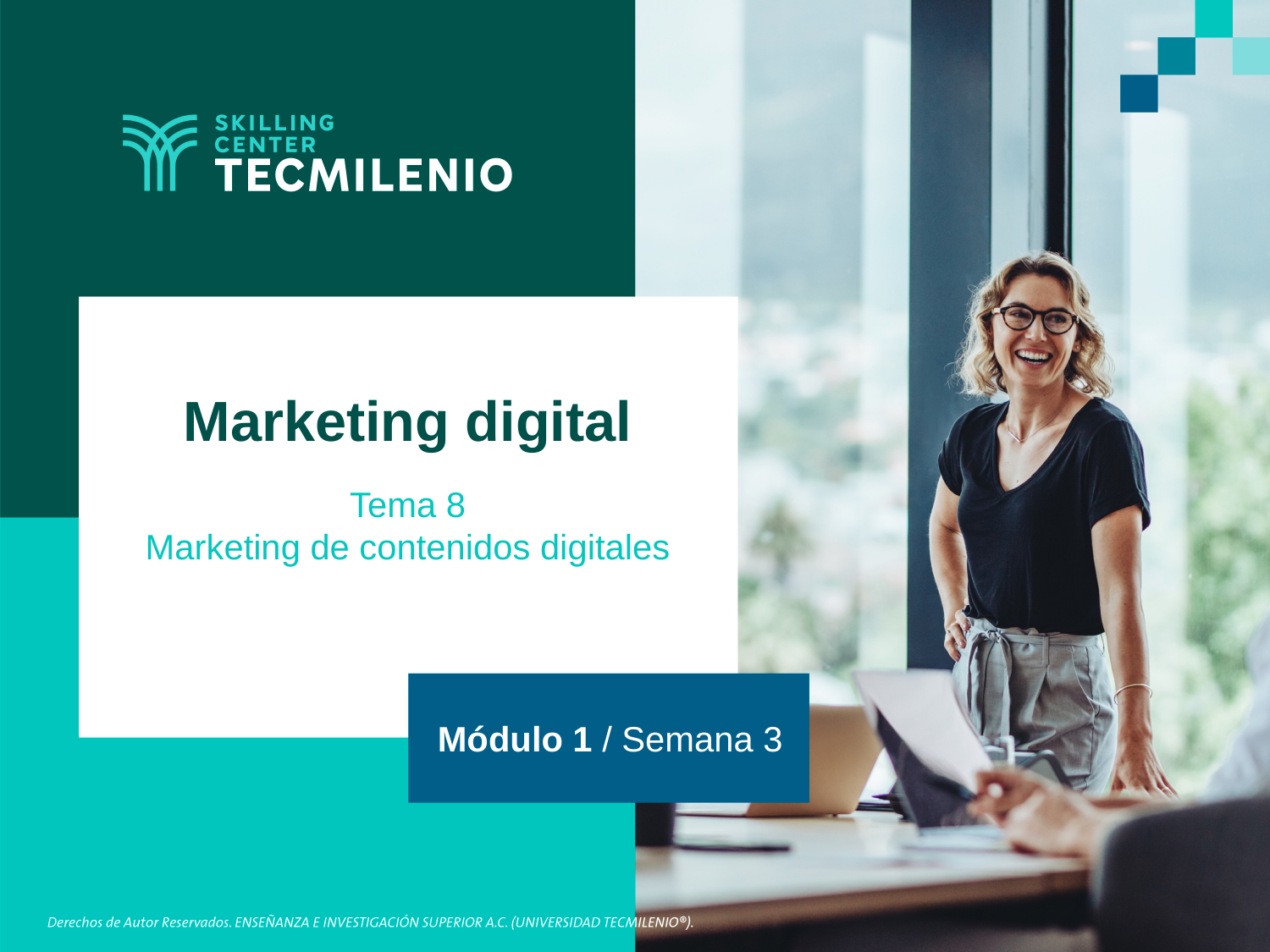

Marketing digital
Tema 8
Marketing de contenidos digitales
Módulo 1 / Semana 3